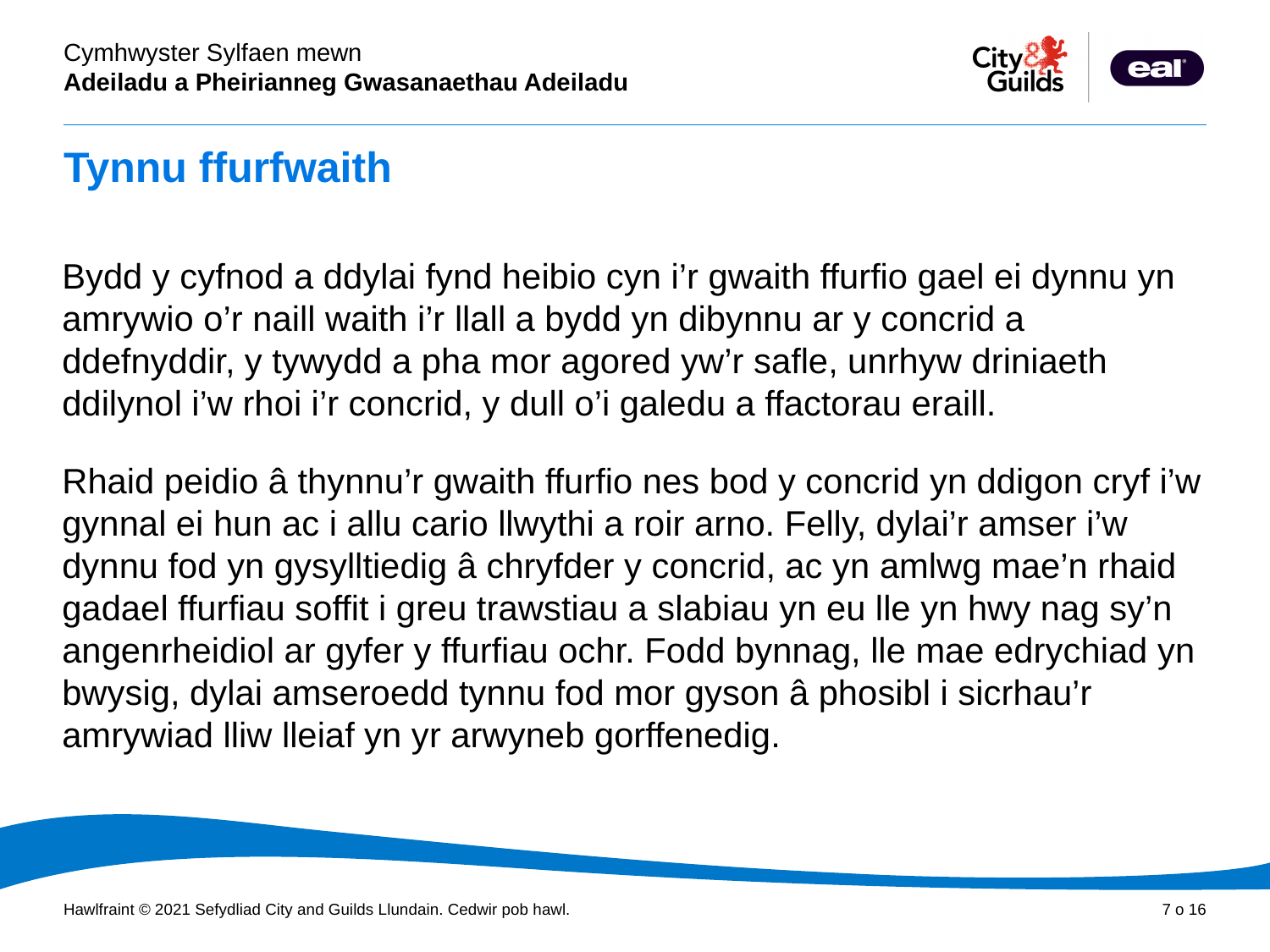

# Tynnu ffurfwaith

Bydd y cyfnod a ddylai fynd heibio cyn i’r gwaith ffurfio gael ei dynnu yn amrywio o’r naill waith i’r llall a bydd yn dibynnu ar y concrid a ddefnyddir, y tywydd a pha mor agored yw’r safle, unrhyw driniaeth ddilynol i’w rhoi i’r concrid, y dull o’i galedu a ffactorau eraill.
Rhaid peidio â thynnu’r gwaith ffurfio nes bod y concrid yn ddigon cryf i’w gynnal ei hun ac i allu cario llwythi a roir arno. Felly, dylai’r amser i’w dynnu fod yn gysylltiedig â chryfder y concrid, ac yn amlwg mae’n rhaid gadael ffurfiau soffit i greu trawstiau a slabiau yn eu lle yn hwy nag sy’n angenrheidiol ar gyfer y ffurfiau ochr. Fodd bynnag, lle mae edrychiad yn bwysig, dylai amseroedd tynnu fod mor gyson â phosibl i sicrhau’r amrywiad lliw lleiaf yn yr arwyneb gorffenedig.